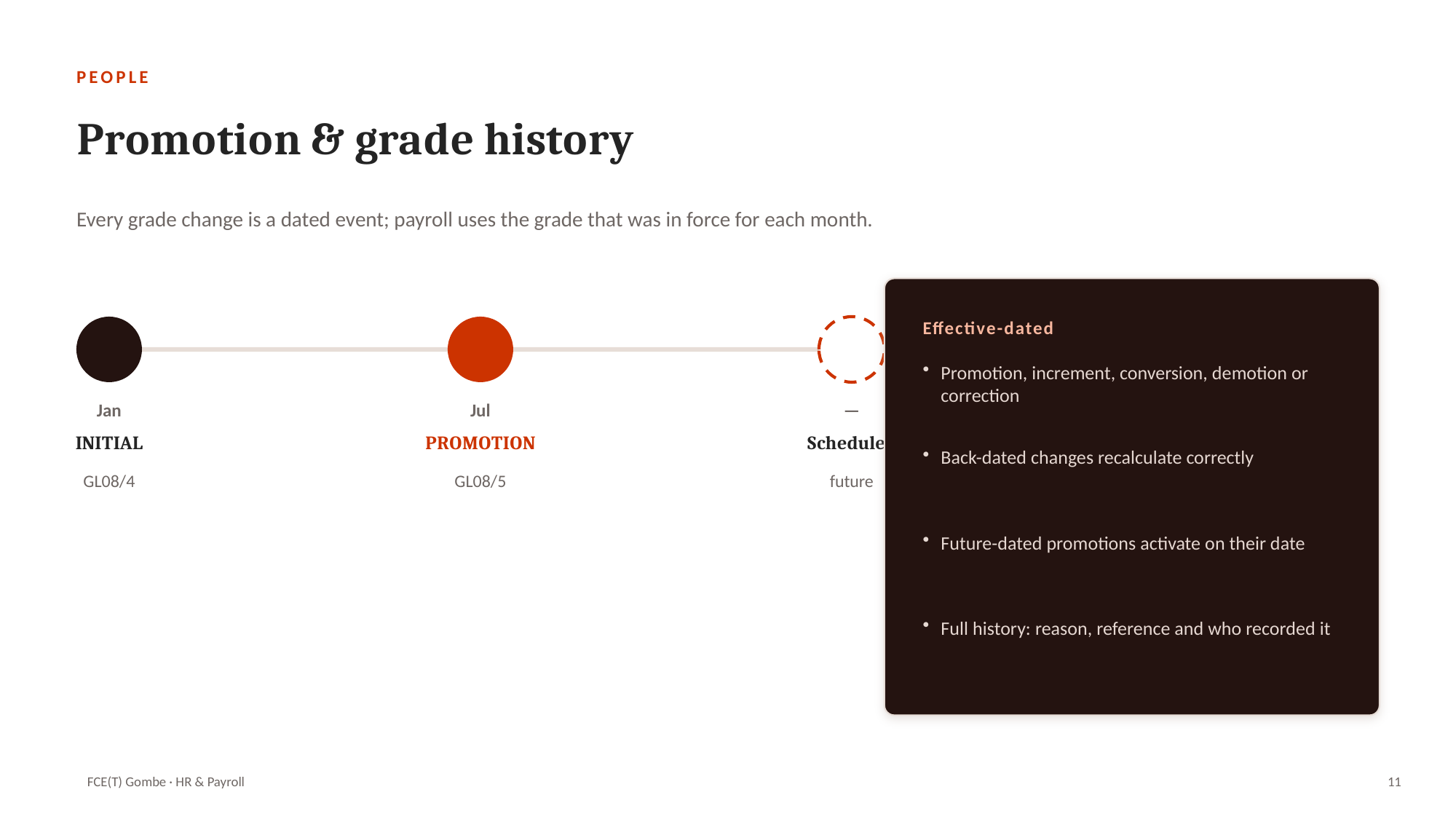

PEOPLE
Promotion & grade history
Every grade change is a dated event; payroll uses the grade that was in force for each month.

Effective-dated

Promotion, increment, conversion, demotion or correction
Jan
Jul
—
INITIAL
PROMOTION
Scheduled
Back-dated changes recalculate correctly
GL08/4
GL08/5
future
Future-dated promotions activate on their date
Full history: reason, reference and who recorded it
FCE(T) Gombe · HR & Payroll
11